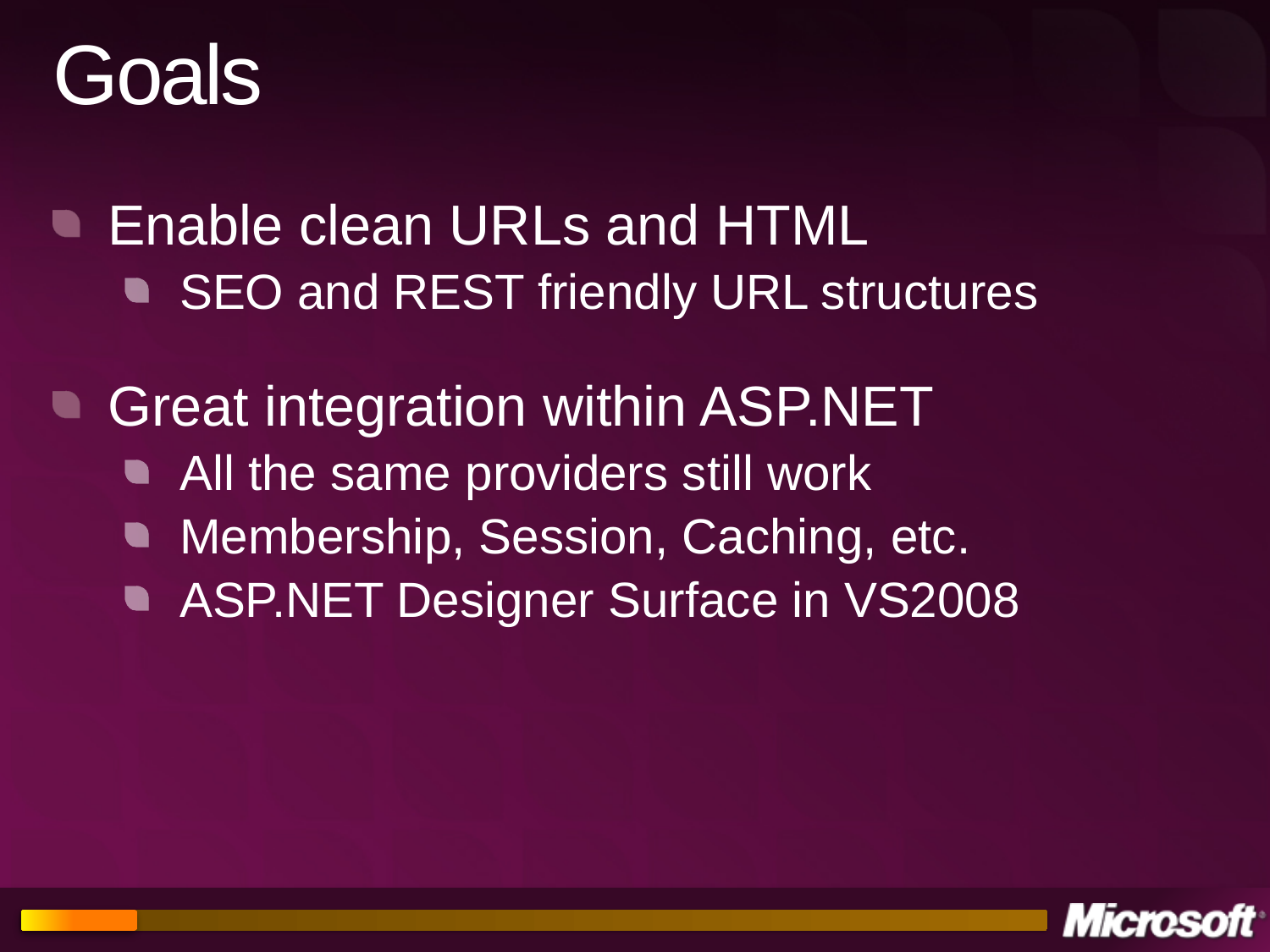

# Goals
Enable clean URLs and HTML
SEO and REST friendly URL structures

Great integration within ASP.NET
All the same providers still work
Membership, Session, Caching, etc.
ASP.NET Designer Surface in VS2008